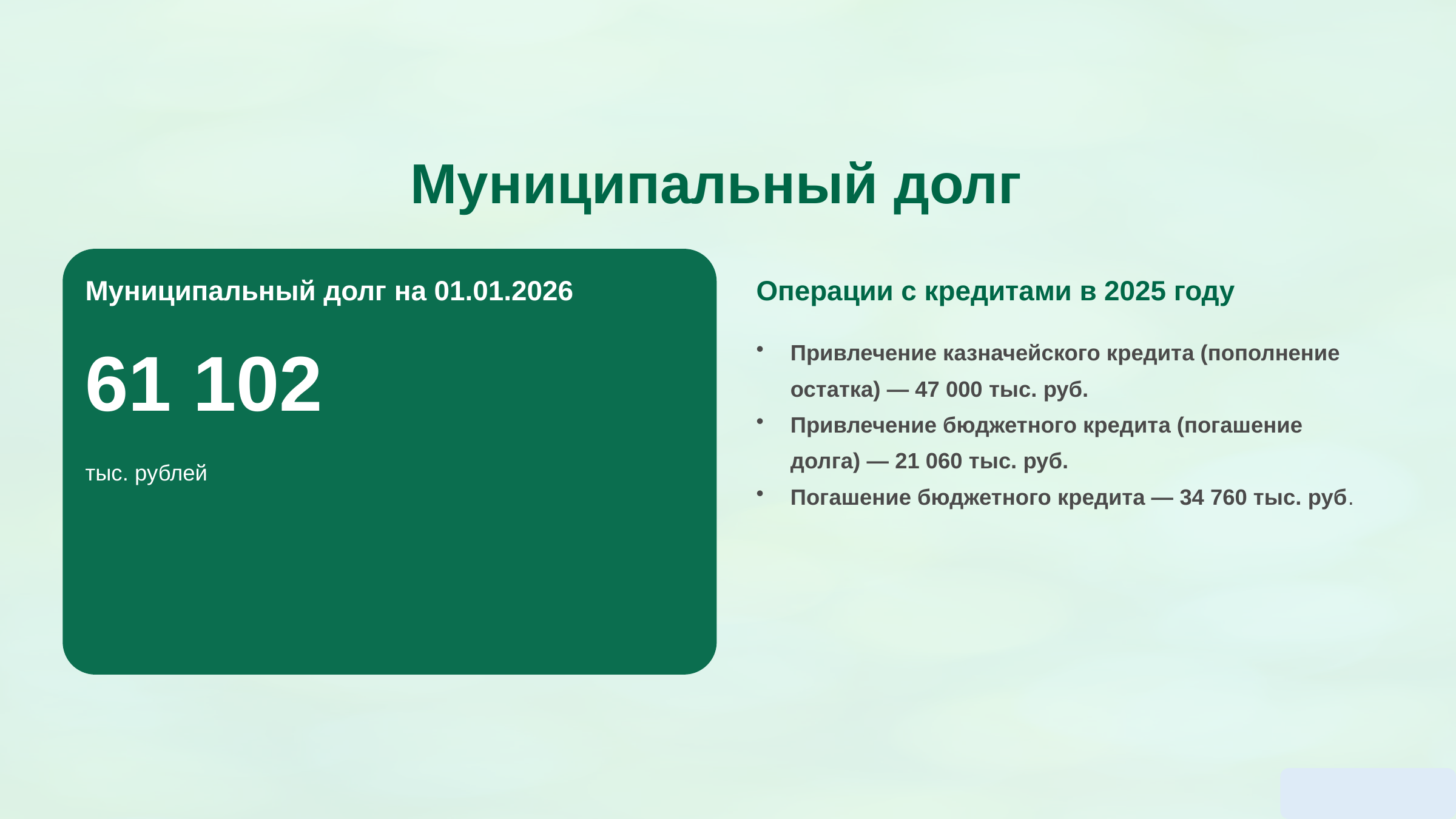

Муниципальный долг

Муниципальный долг на 01.01.2026
Операции с кредитами в 2025 году
61 102
Привлечение казначейского кредита (пополнение остатка) — 47 000 тыс. руб.
Привлечение бюджетного кредита (погашение долга) — 21 060 тыс. руб.
Погашение бюджетного кредита — 34 760 тыс. руб.
тыс. рублей